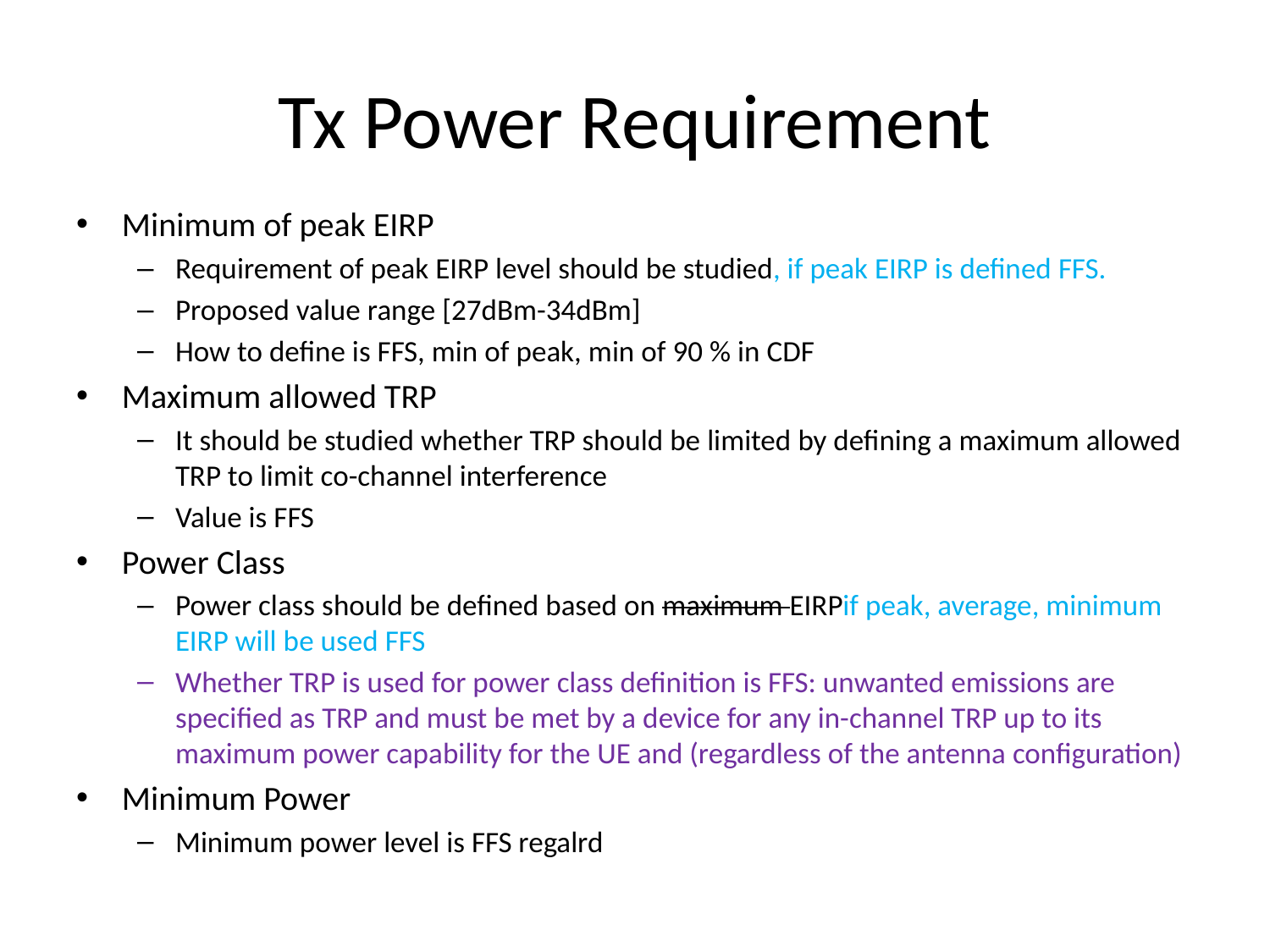

# Tx Power Requirement
Minimum of peak EIRP
Requirement of peak EIRP level should be studied, if peak EIRP is defined FFS.
Proposed value range [27dBm-34dBm]
How to define is FFS, min of peak, min of 90 % in CDF
Maximum allowed TRP
It should be studied whether TRP should be limited by defining a maximum allowed TRP to limit co-channel interference
Value is FFS
Power Class
Power class should be defined based on maximum EIRPif peak, average, minimum EIRP will be used FFS
Whether TRP is used for power class definition is FFS: unwanted emissions are specified as TRP and must be met by a device for any in-channel TRP up to its maximum power capability for the UE and (regardless of the antenna configuration)
Minimum Power
Minimum power level is FFS regalrd